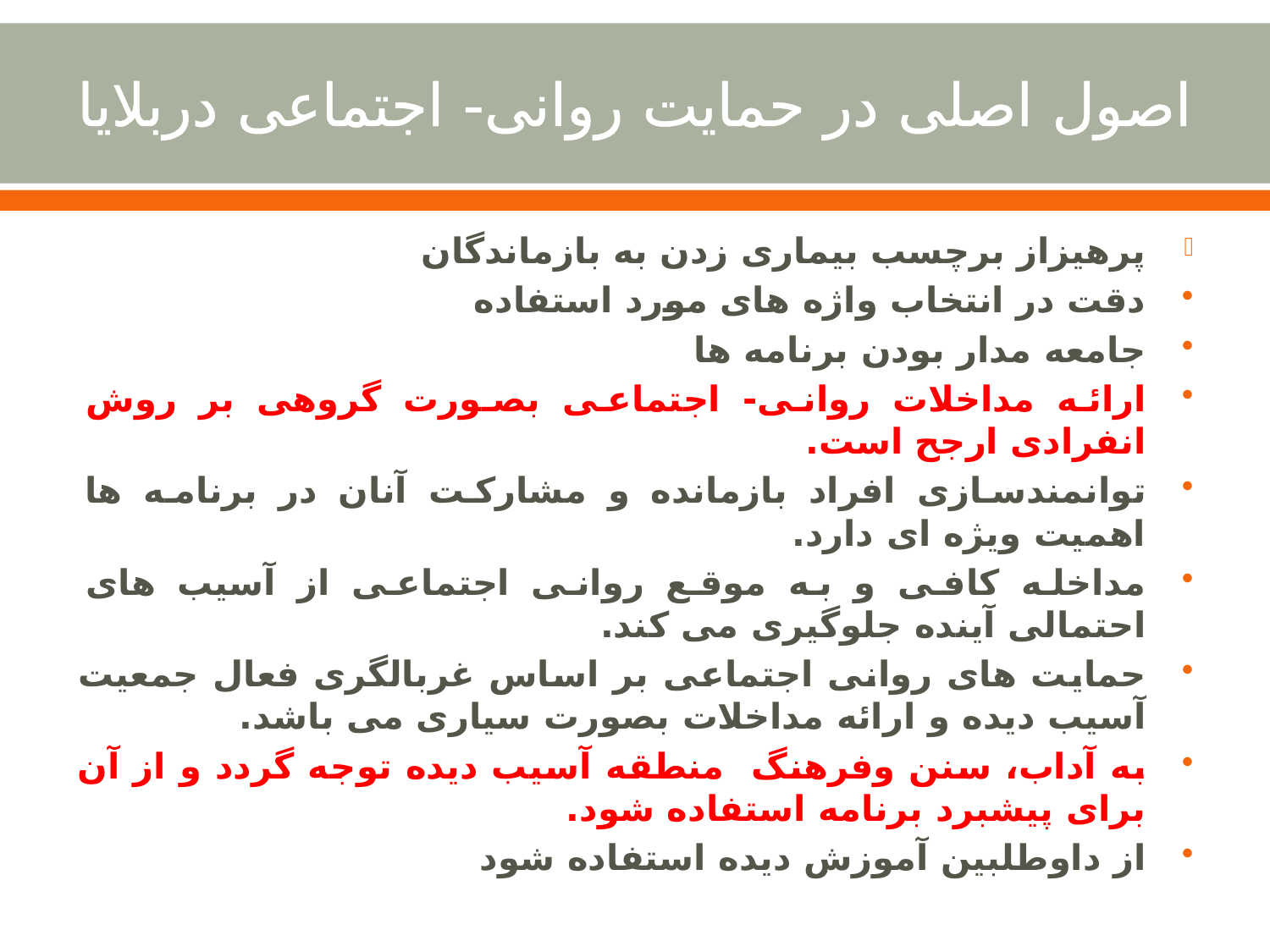

# اصول اصلی در حمايت روانی- اجتماعی دربلايا
پرهيزاز برچسب بيماری زدن به بازماندگان
دقت در انتخاب واژه های مورد استفاده
جامعه مدار بودن برنامه ها
ارائه مداخلات روانی- اجتماعی بصورت گروهی بر روش انفرادی ارجح است.
توانمندسازی افراد بازمانده و مشارکت آنان در برنامه ها اهميت ويژه ای دارد.
مداخله کافی و به موقع روانی اجتماعی از آسيب های احتمالی آينده جلوگيری می کند.
حمايت های روانی اجتماعی بر اساس غربالگری فعال جمعيت آسيب ديده و ارائه مداخلات بصورت سياری می باشد.
به آداب، سنن وفرهنگ  منطقه آسيب ديده توجه گردد و از آن برای پيشبرد برنامه استفاده شود.
از داوطلبین آموزش دیده استفاده شود